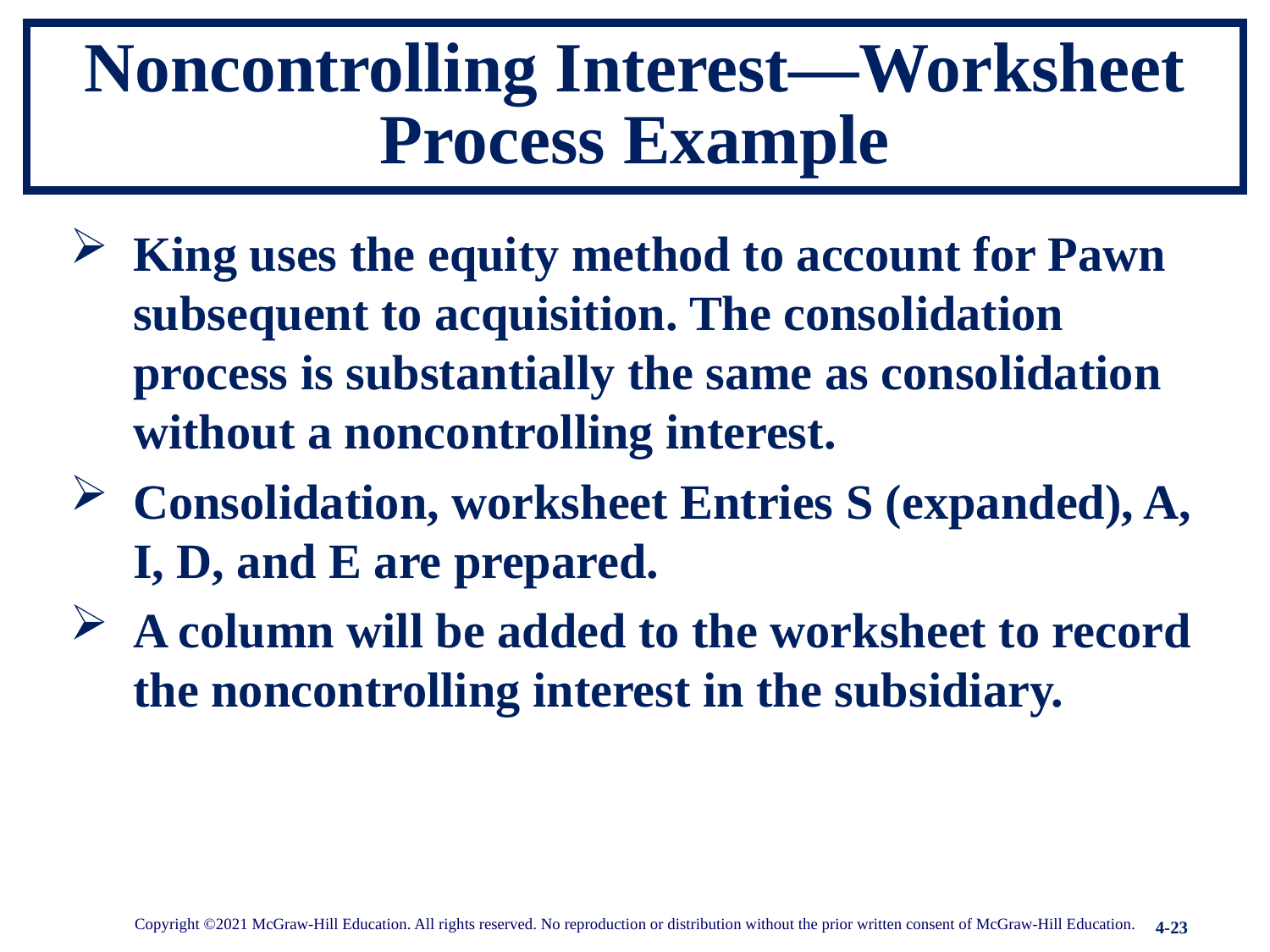

# Noncontrolling Interest—Worksheet Process Example
King uses the equity method to account for Pawn subsequent to acquisition. The consolidation process is substantially the same as consolidation without a noncontrolling interest.
Consolidation, worksheet Entries S (expanded), A, I, D, and E are prepared.
A column will be added to the worksheet to record the noncontrolling interest in the subsidiary.
Copyright ©2021 McGraw-Hill Education. All rights reserved. No reproduction or distribution without the prior written consent of McGraw-Hill Education.
4-23